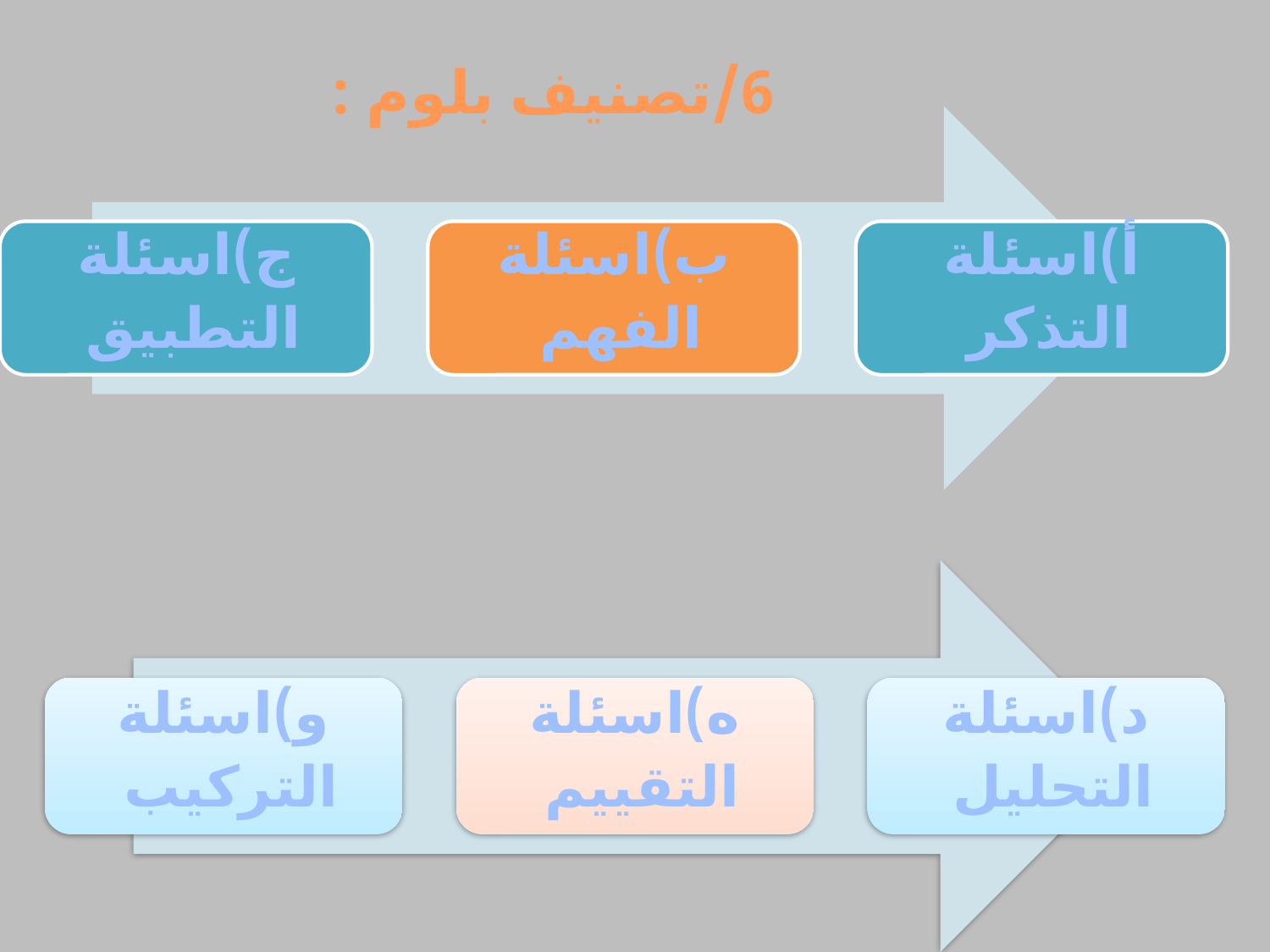

# 6/تصنيف بلوم :
ج)اسئلة التطبيق
ب)اسئلة الفهم
أ)اسئلة التذكر
و)اسئلة التركيب
ه)اسئلة التقييم
د)اسئلة التحليل